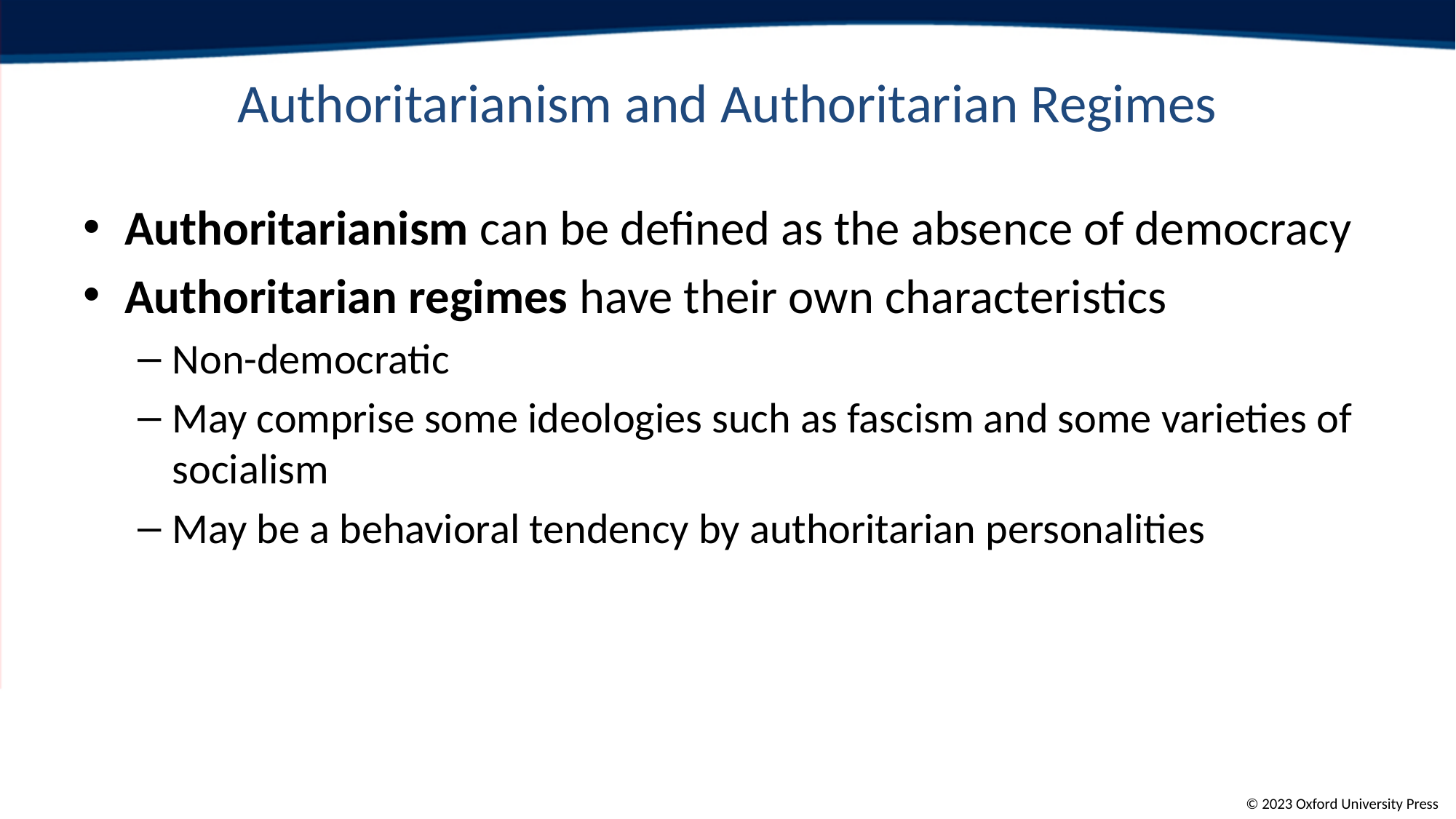

# Authoritarianism and Authoritarian Regimes
Authoritarianism can be defined as the absence of democracy
Authoritarian regimes have their own characteristics
Non-democratic
May comprise some ideologies such as fascism and some varieties of socialism
May be a behavioral tendency by authoritarian personalities